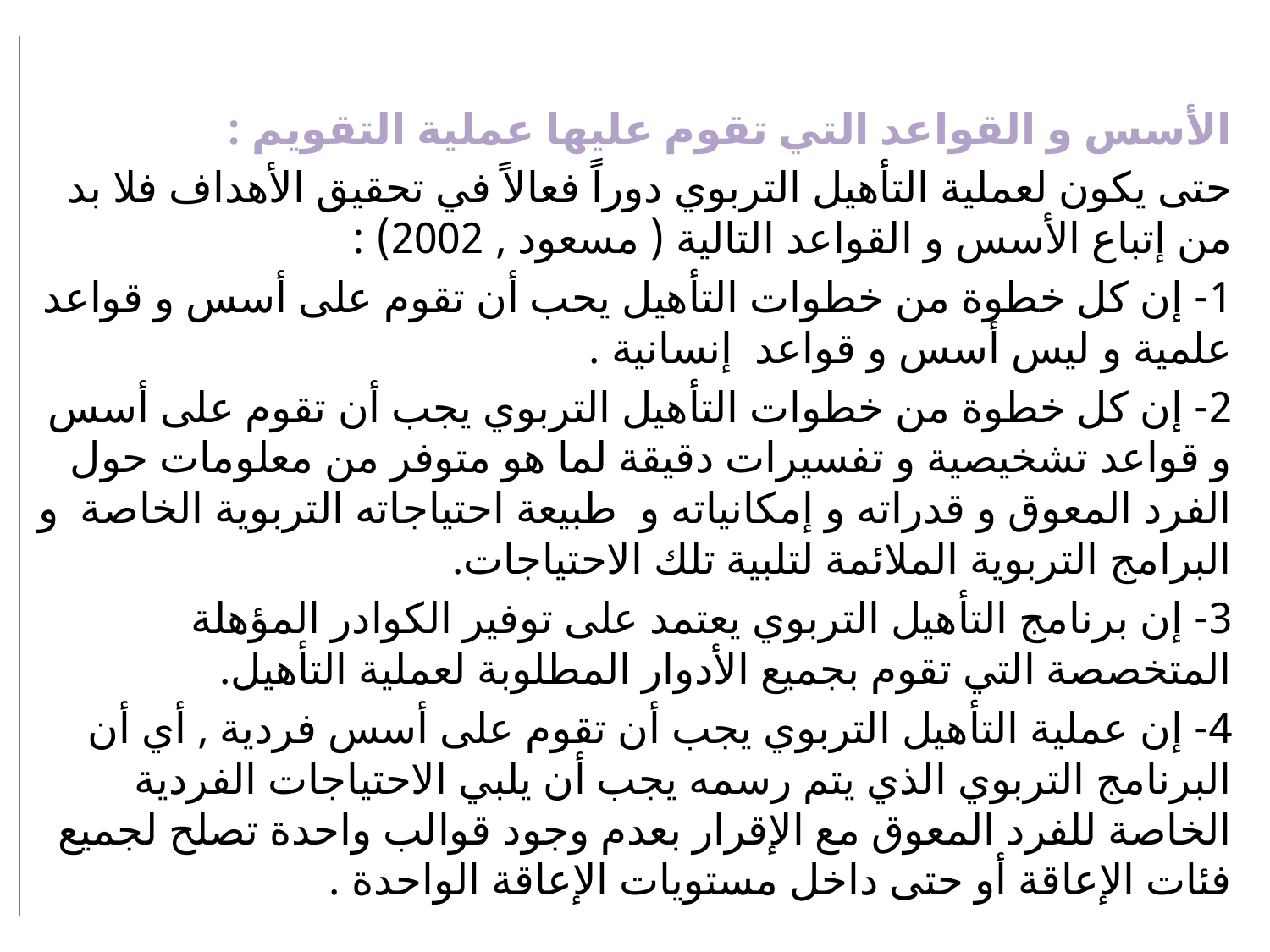

الأسس و القواعد التي تقوم عليها عملية التقويم :
حتى يكون لعملية التأهيل التربوي دوراً فعالاً في تحقيق الأهداف فلا بد من إتباع الأسس و القواعد التالية ( مسعود , 2002) :
1- إن كل خطوة من خطوات التأهيل يحب أن تقوم على أسس و قواعد علمية و ليس أسس و قواعد  إنسانية .
2- إن كل خطوة من خطوات التأهيل التربوي يجب أن تقوم على أسس و قواعد تشخيصية و تفسيرات دقيقة لما هو متوفر من معلومات حول الفرد المعوق و قدراته و إمكانياته و  طبيعة احتياجاته التربوية الخاصة  و البرامج التربوية الملائمة لتلبية تلك الاحتياجات.
3- إن برنامج التأهيل التربوي يعتمد على توفير الكوادر المؤهلة المتخصصة التي تقوم بجميع الأدوار المطلوبة لعملية التأهيل.
4- إن عملية التأهيل التربوي يجب أن تقوم على أسس فردية , أي أن البرنامج التربوي الذي يتم رسمه يجب أن يلبي الاحتياجات الفردية الخاصة للفرد المعوق مع الإقرار بعدم وجود قوالب واحدة تصلح لجميع فئات الإعاقة أو حتى داخل مستويات الإعاقة الواحدة .